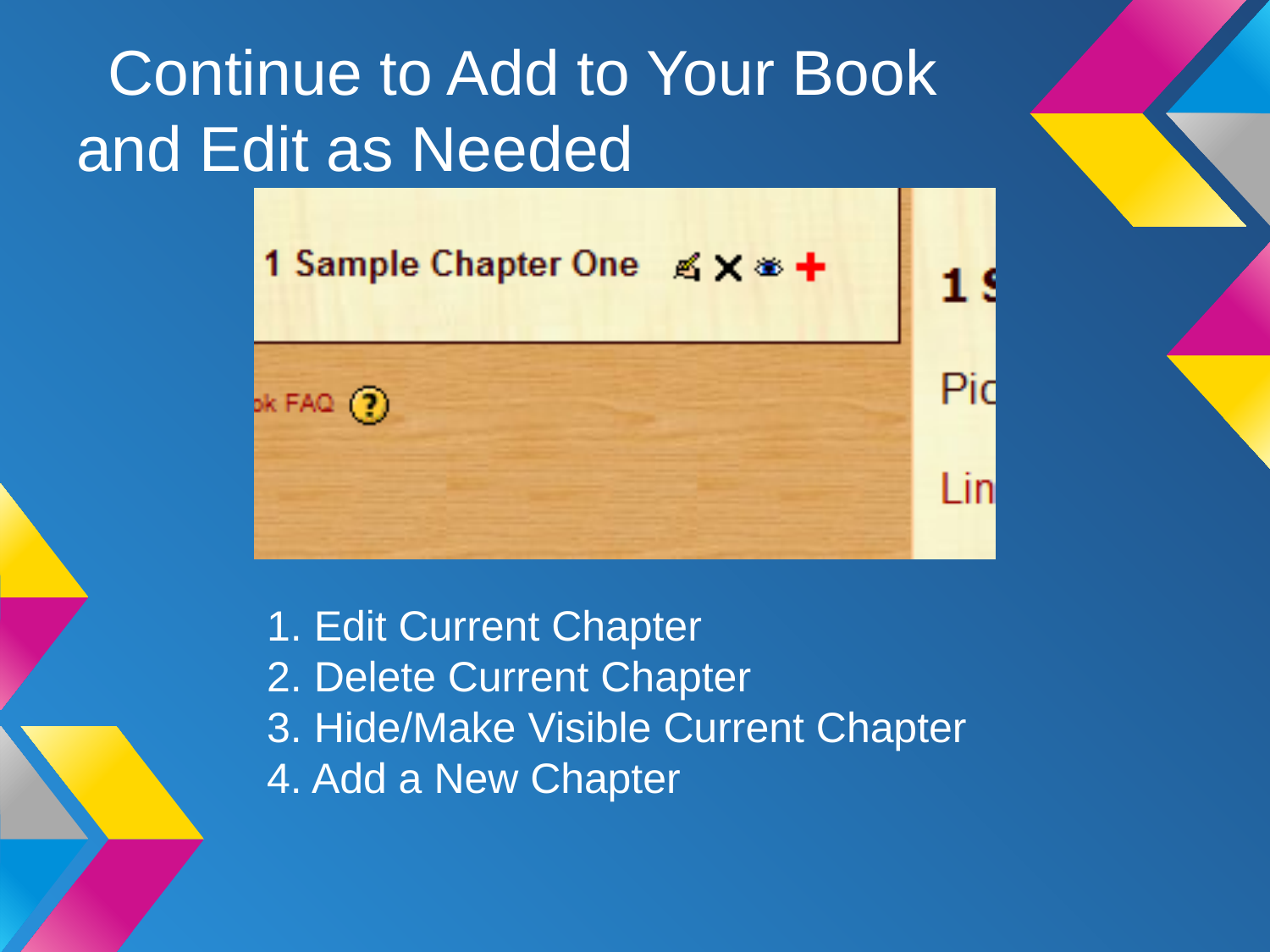

# Continue to Add to Your Book and Edit as Needed

1. Edit Current Chapter
2. Delete Current Chapter
3. Hide/Make Visible Current Chapter
4. Add a New Chapter